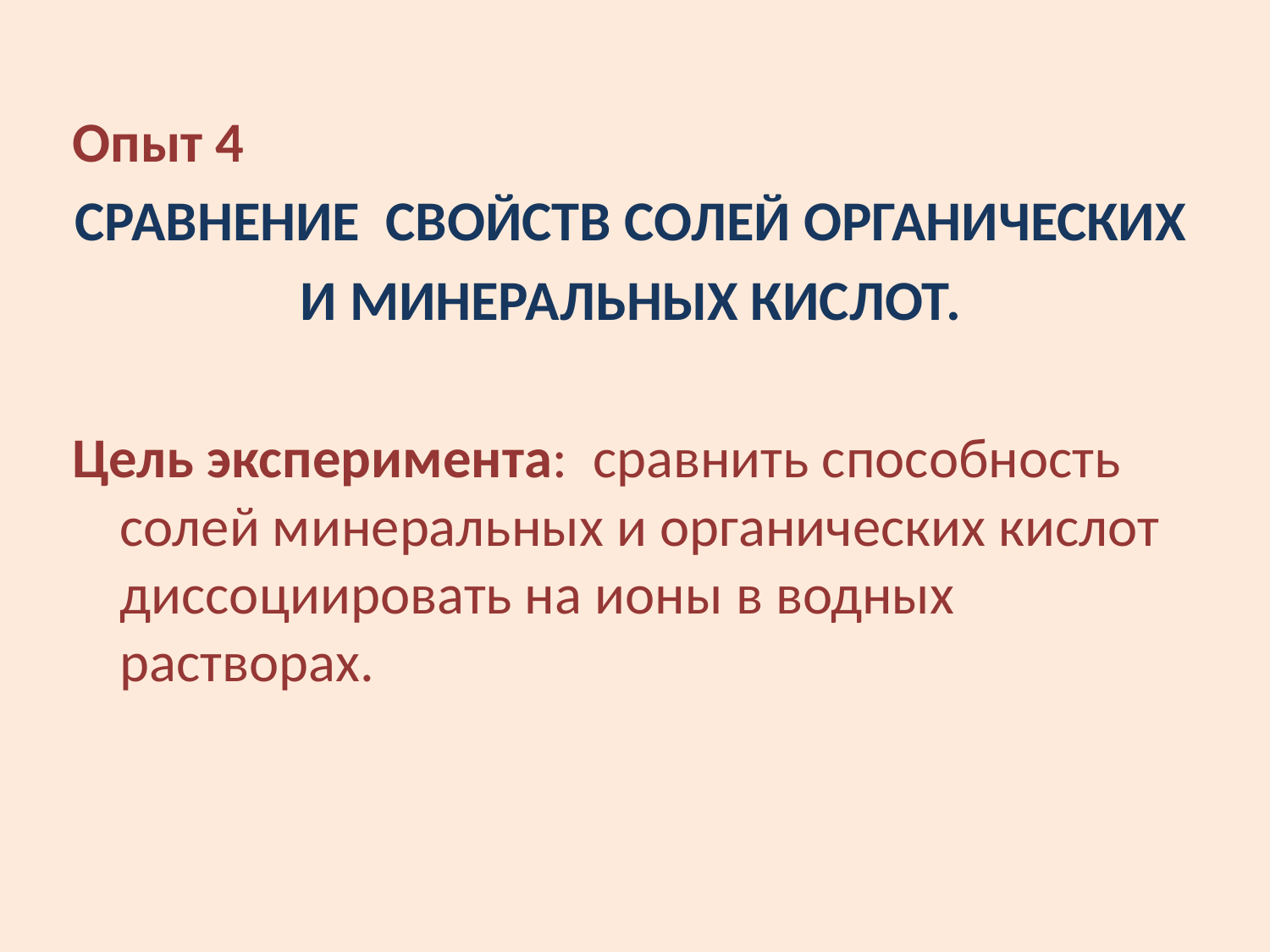

Опыт 4
СРАВНЕНИЕ  СВОЙСТВ СОЛЕЙ ОРГАНИЧЕСКИХ
И МИНЕРАЛЬНЫХ КИСЛОТ.

Цель эксперимента:  сравнить способность солей минеральных и органических кислот диссоциировать на ионы в водных растворах.